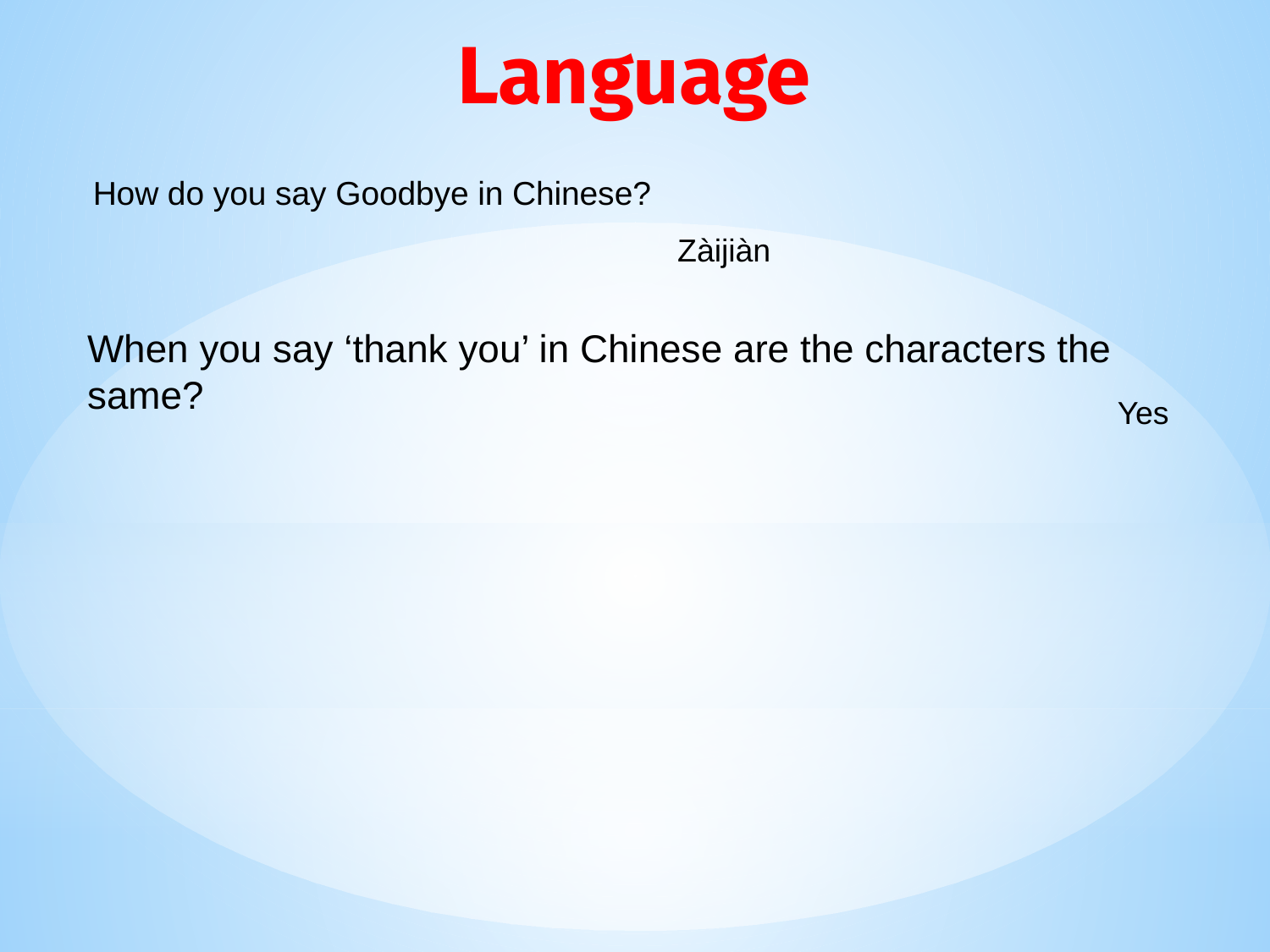

# Language
How do you say Goodbye in Chinese?

Zàijiàn
When you say ‘thank you’ in Chinese are the characters the same?
Yes